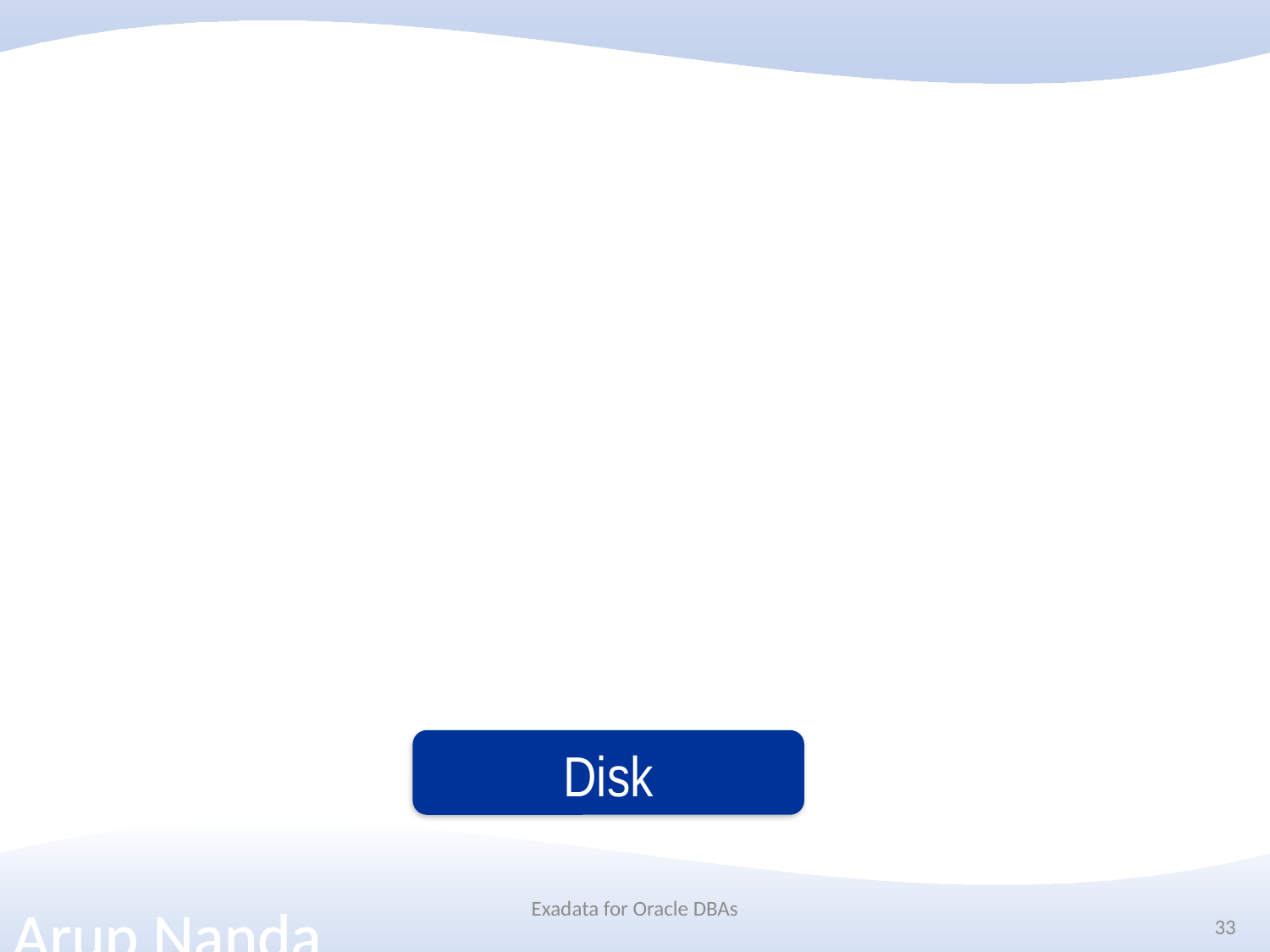

#
Disk
Exadata for Oracle DBAs
33